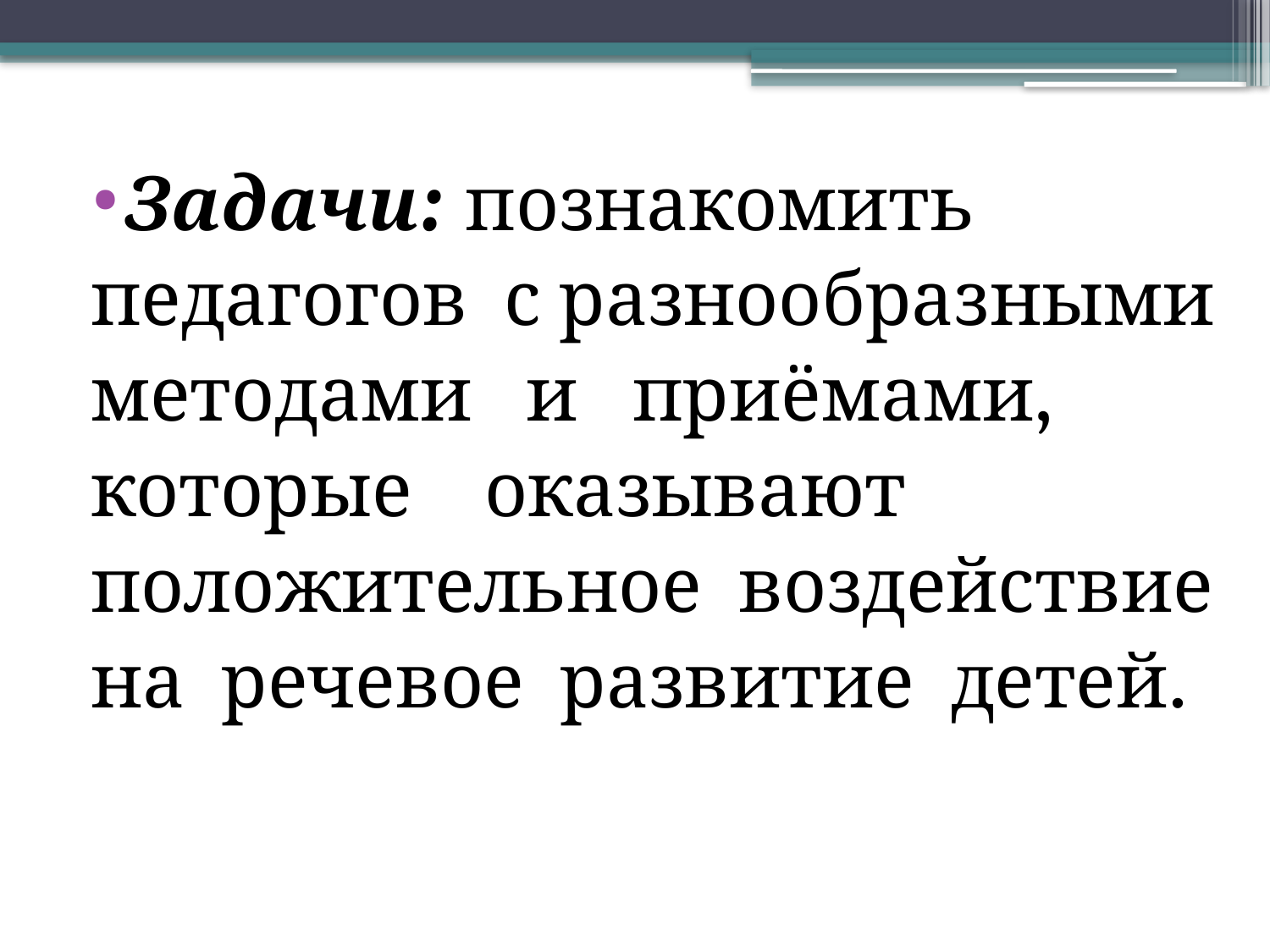

Задачи: познакомить
педагогов  с разнообразными
методами   и   приёмами,
которые    оказывают
положительное  воздействие
на  речевое  развитие  детей.